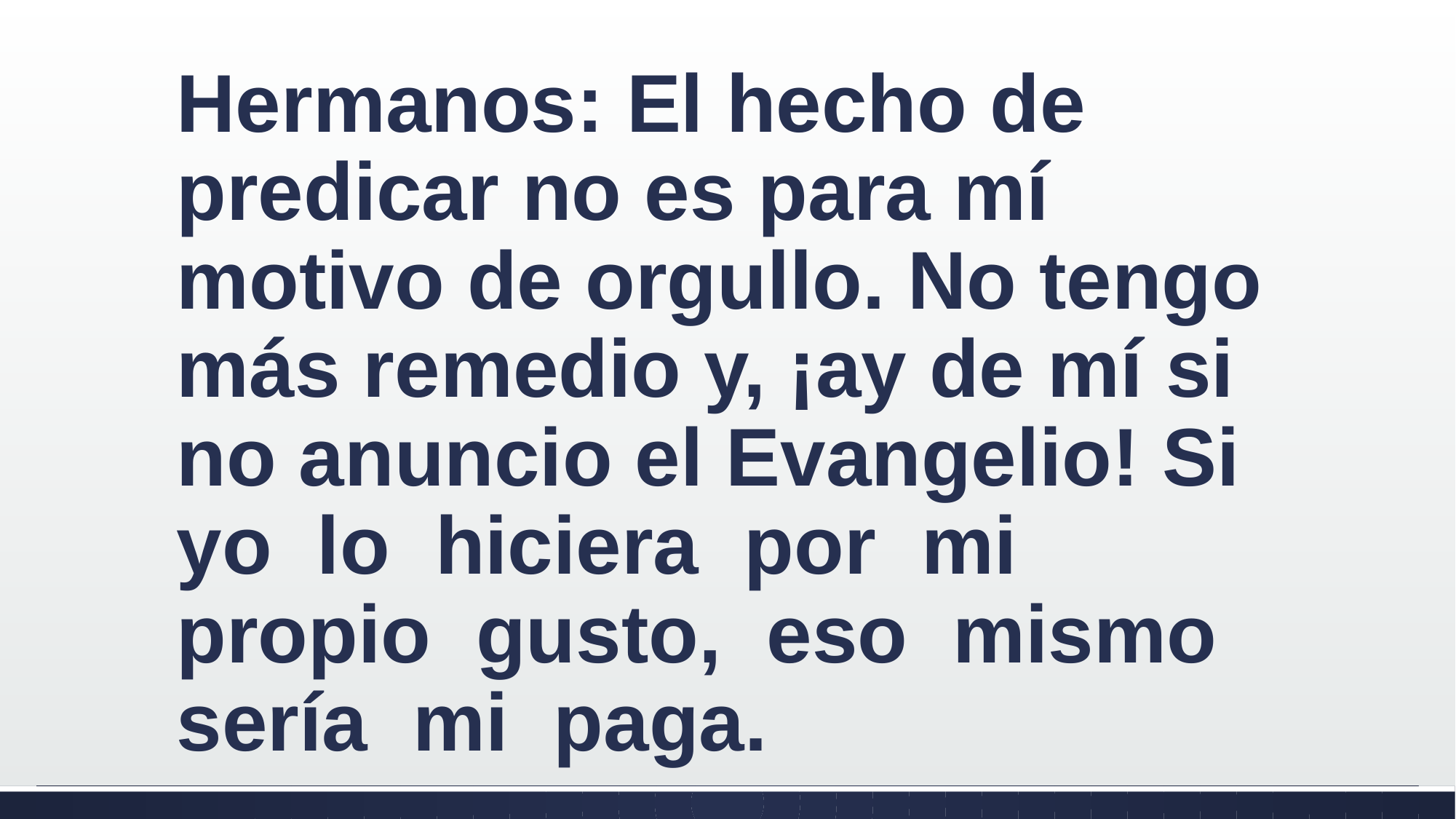

#
Hermanos: El hecho de predicar no es para mí motivo de orgullo. No tengo más remedio y, ¡ay de mí si no anuncio el Evangelio! Si  yo  lo  hiciera  por  mi  propio  gusto,  eso  mismo  sería  mi  paga.